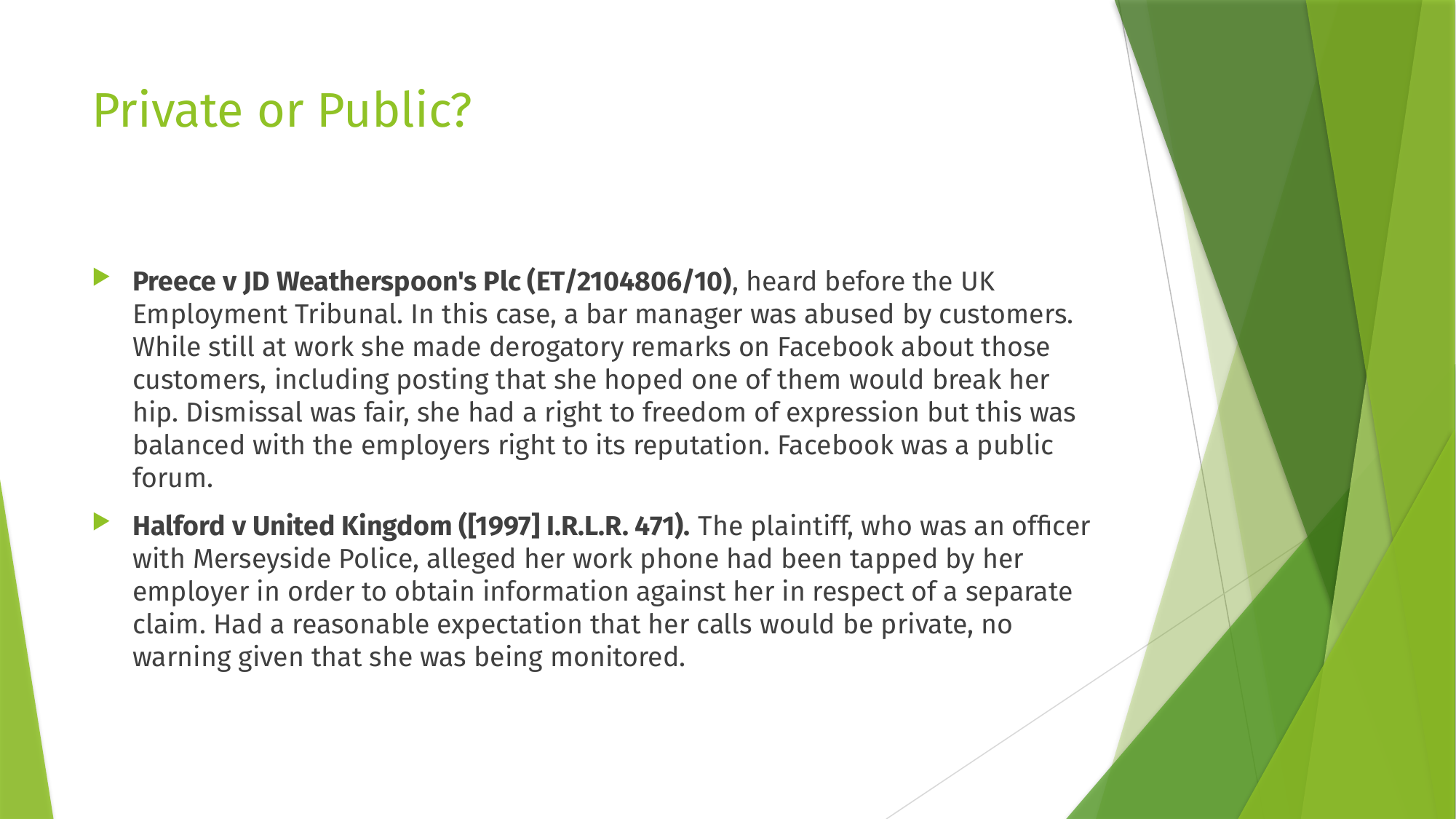

# Private or Public?
Preece v JD Weatherspoon's Plc (ET/2104806/10), heard before the UK Employment Tribunal. In this case, a bar manager was abused by customers. While still at work she made derogatory remarks on Facebook about those customers, including posting that she hoped one of them would break her hip. Dismissal was fair, she had a right to freedom of expression but this was balanced with the employers right to its reputation. Facebook was a public forum.
Halford v United Kingdom ([1997] I.R.L.R. 471). The plaintiff, who was an officer with Merseyside Police, alleged her work phone had been tapped by her employer in order to obtain information against her in respect of a separate claim. Had a reasonable expectation that her calls would be private, no warning given that she was being monitored.